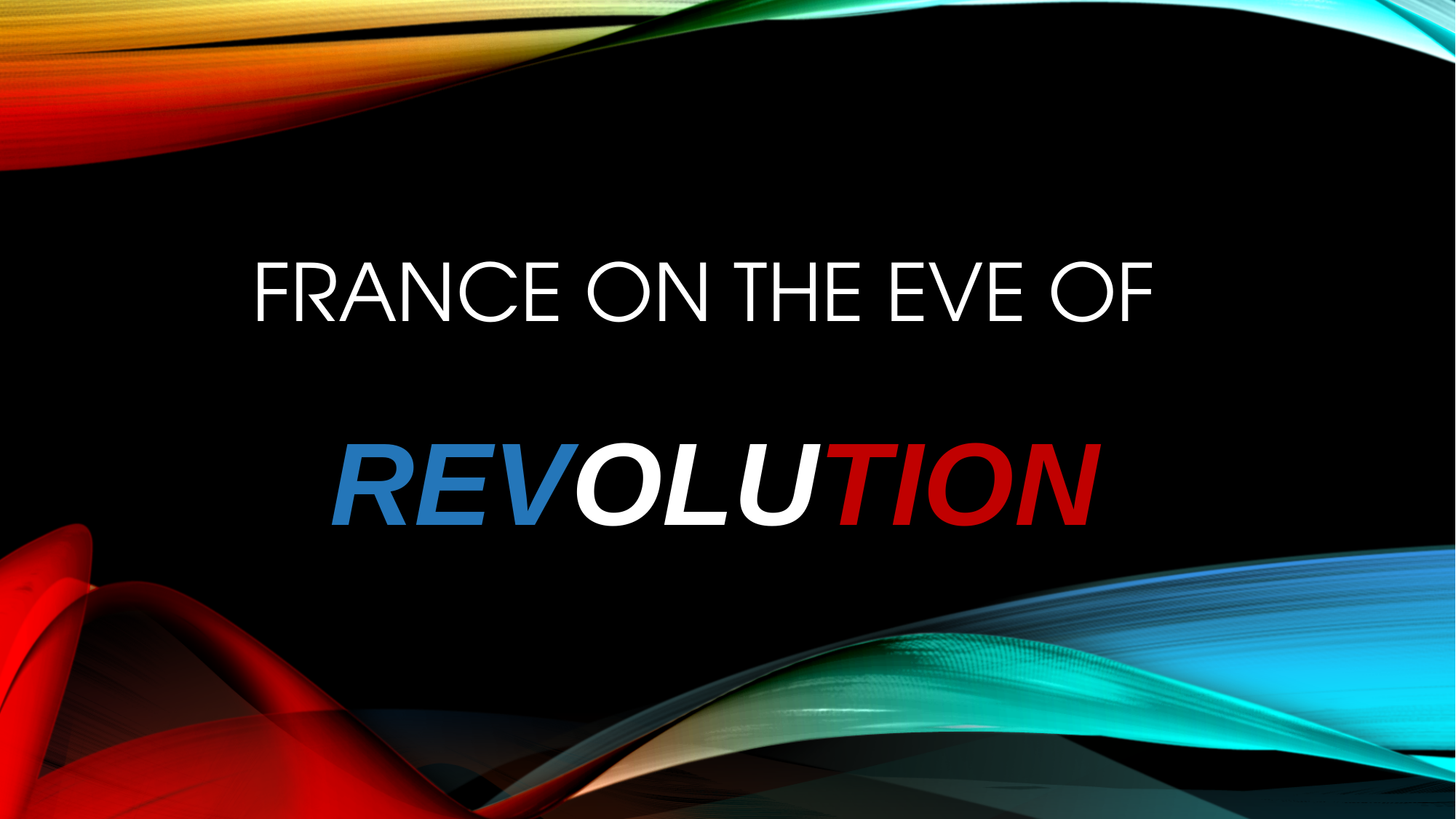

# France on the Eve of Revolution